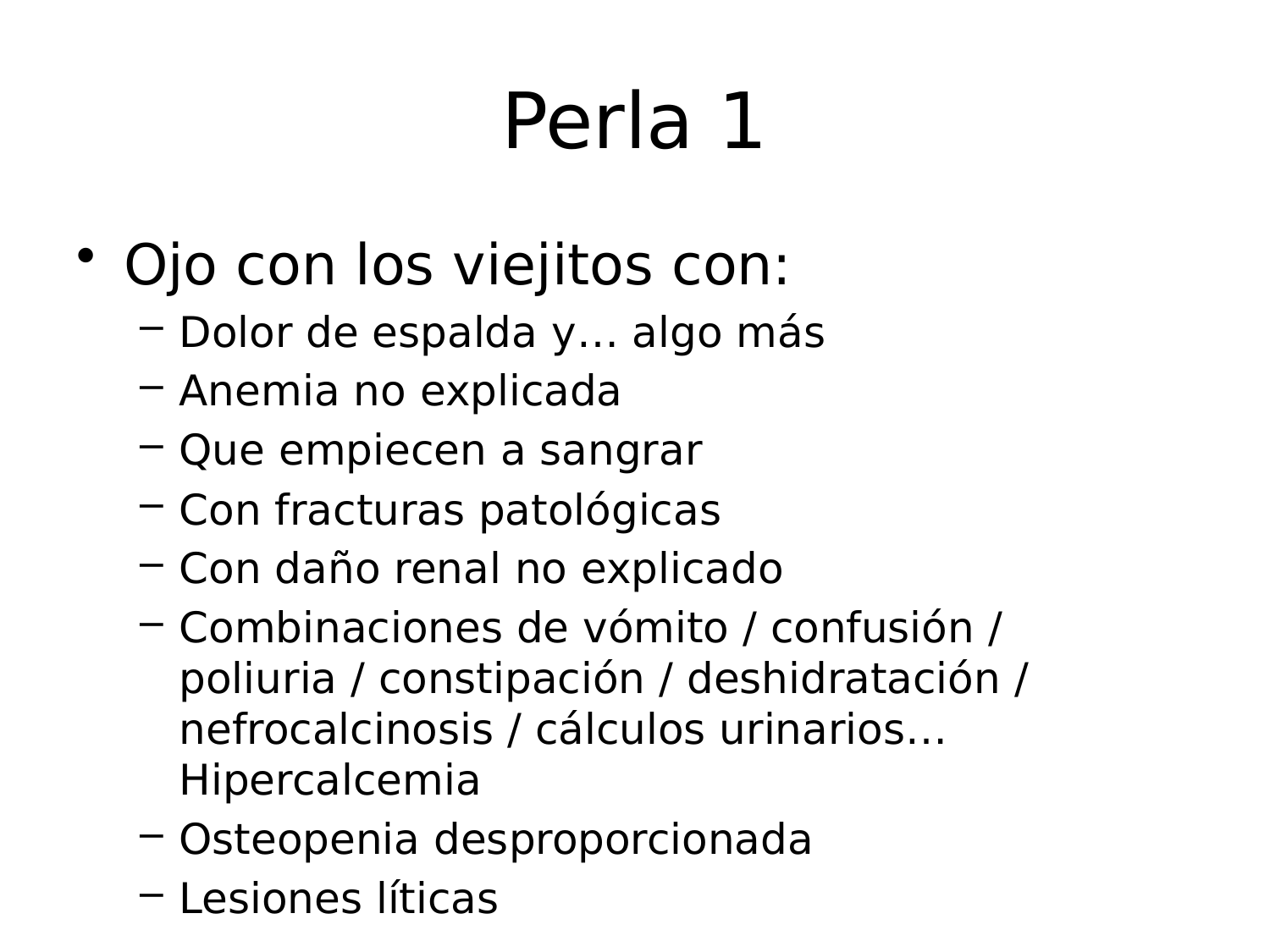

# Perla 1
Ojo con los viejitos con:
Dolor de espalda y… algo más
Anemia no explicada
Que empiecen a sangrar
Con fracturas patológicas
Con daño renal no explicado
Combinaciones de vómito / confusión / poliuria / constipación / deshidratación / nefrocalcinosis / cálculos urinarios… Hipercalcemia
Osteopenia desproporcionada
Lesiones líticas